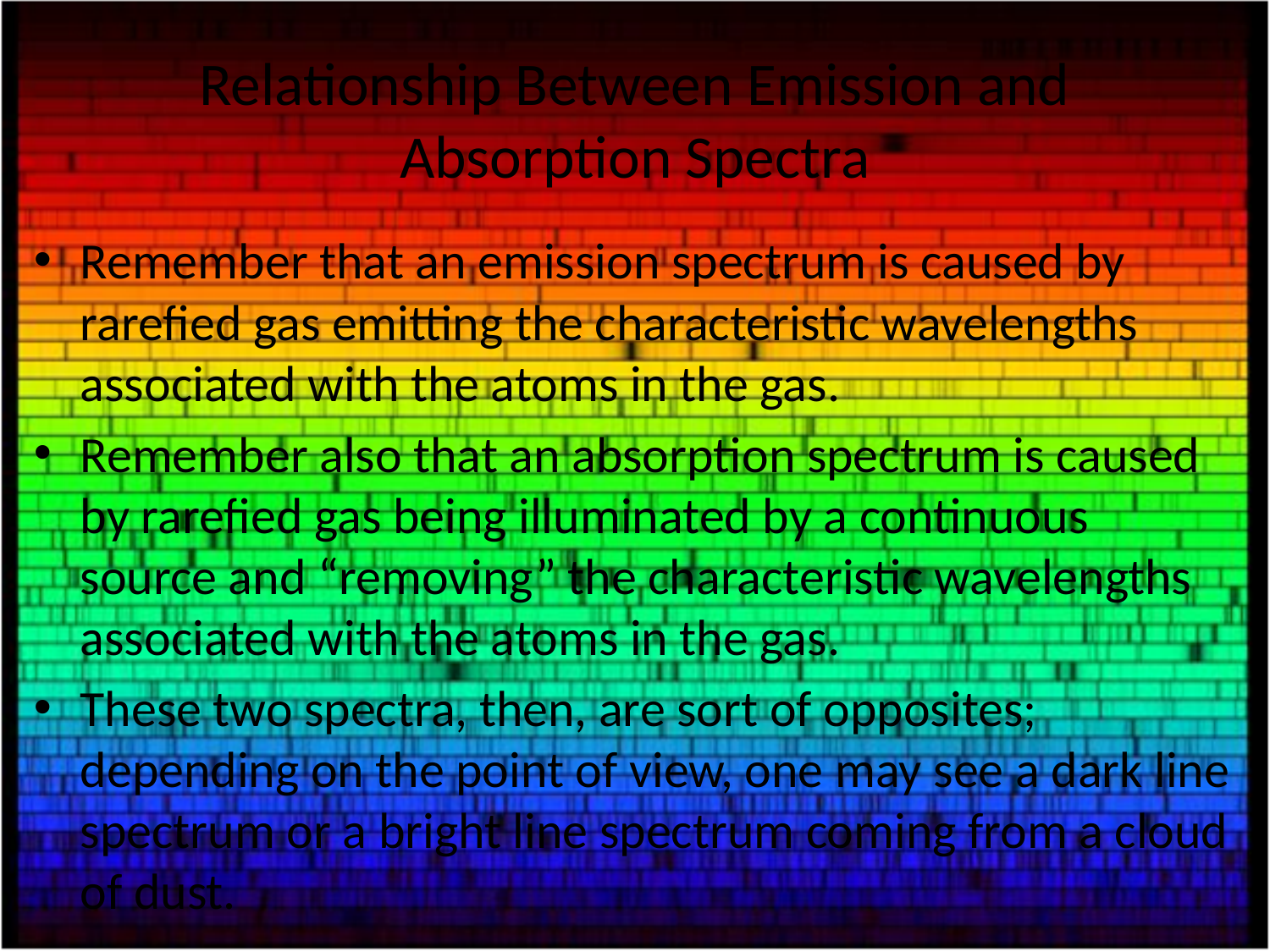

# Relationship Between Emission and Absorption Spectra
Remember that an emission spectrum is caused by rarefied gas emitting the characteristic wavelengths associated with the atoms in the gas.
Remember also that an absorption spectrum is caused by rarefied gas being illuminated by a continuous source and “removing” the characteristic wavelengths associated with the atoms in the gas.
These two spectra, then, are sort of opposites; depending on the point of view, one may see a dark line spectrum or a bright line spectrum coming from a cloud of dust.